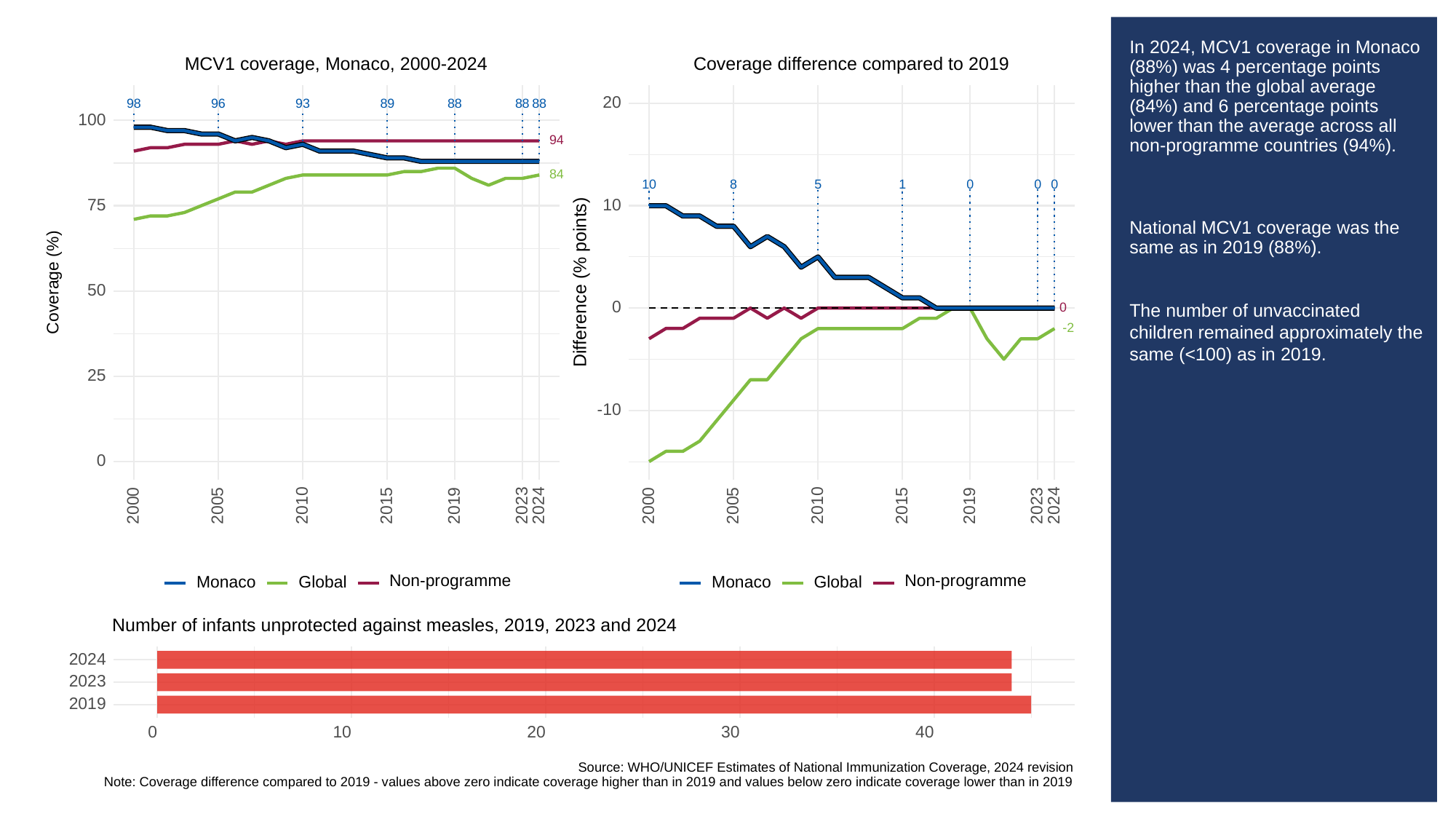

# In 2024, MCV1 coverage in Monaco (88%) was 4 percentage points higher than the global average (84%) and 6 percentage points lower than the average across all non-programme countries (94%).

National MCV1 coverage was the same as in 2019 (88%).

The number of unvaccinated children remained approximately the same (<100) as in 2019.

MCV1 coverage, Monaco, 2000-2024
Coverage difference compared to 2019

20
93
98
96
89
88
88
88

100

94

84
10
8
0
0
0
1
5

10
75

Difference (% points)
Coverage (%)
50

0
0

-2

25

-10

0

2023
2023
2000
2005
2010
2015
2019
2024
2000
2005
2010
2015
2019
2024
Non-programme
Non-programme
Global
Global
Monaco
Monaco

Number of infants unprotected against measles, 2019, 2023 and 2024

2024

2023

2019

30
0
10
20
40
Source: WHO/UNICEF Estimates of National Immunization Coverage, 2024 revision
Note: Coverage difference compared to 2019 - values above zero indicate coverage higher than in 2019 and values below zero indicate coverage lower than in 2019